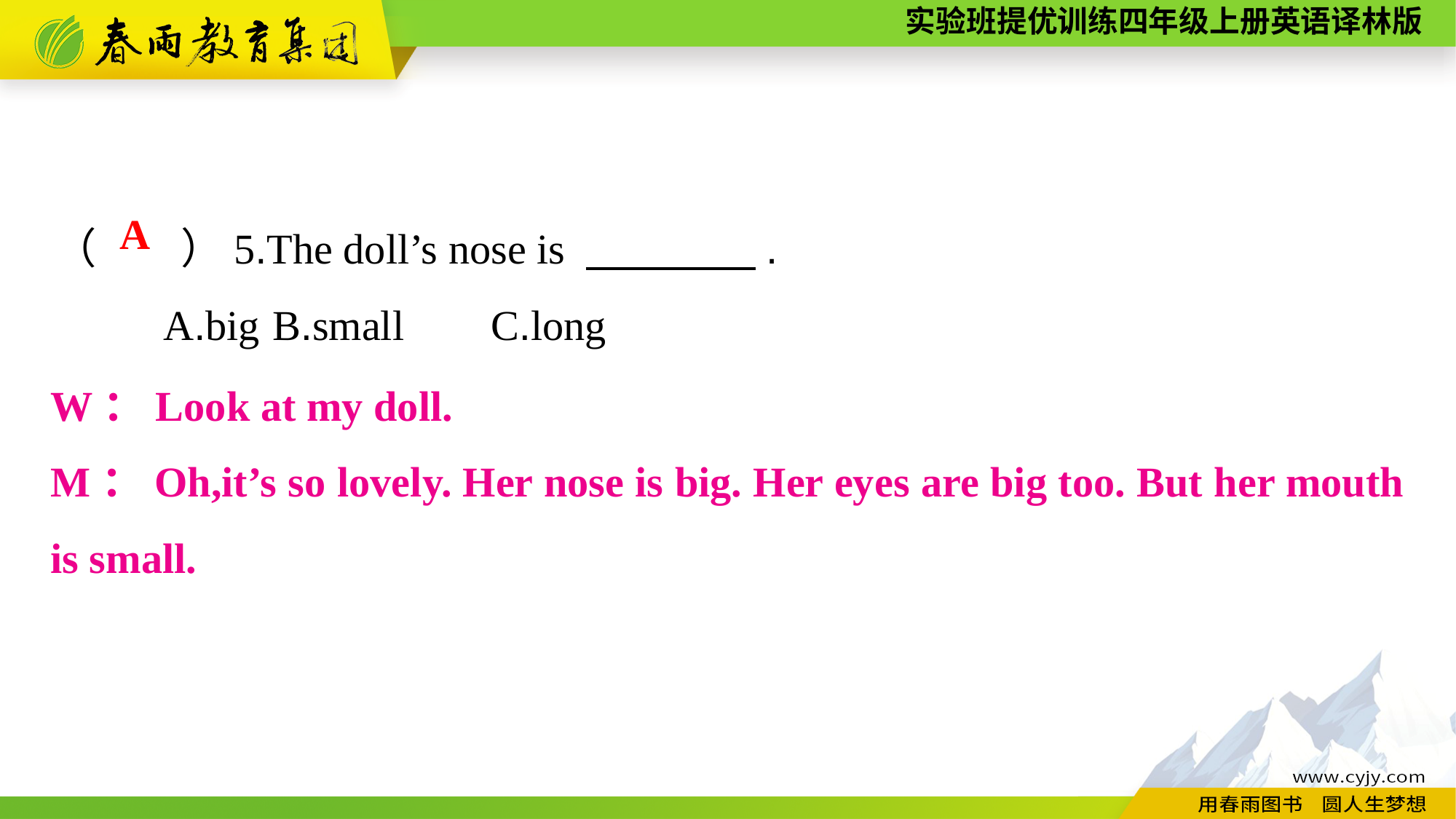

（　　）5.The doll’s nose is 　　　　.
	A.big	B.small	C.long
A
W：Look at my doll.
M：Oh,it’s so lovely. Her nose is big. Her eyes are big too. But her mouth is small.